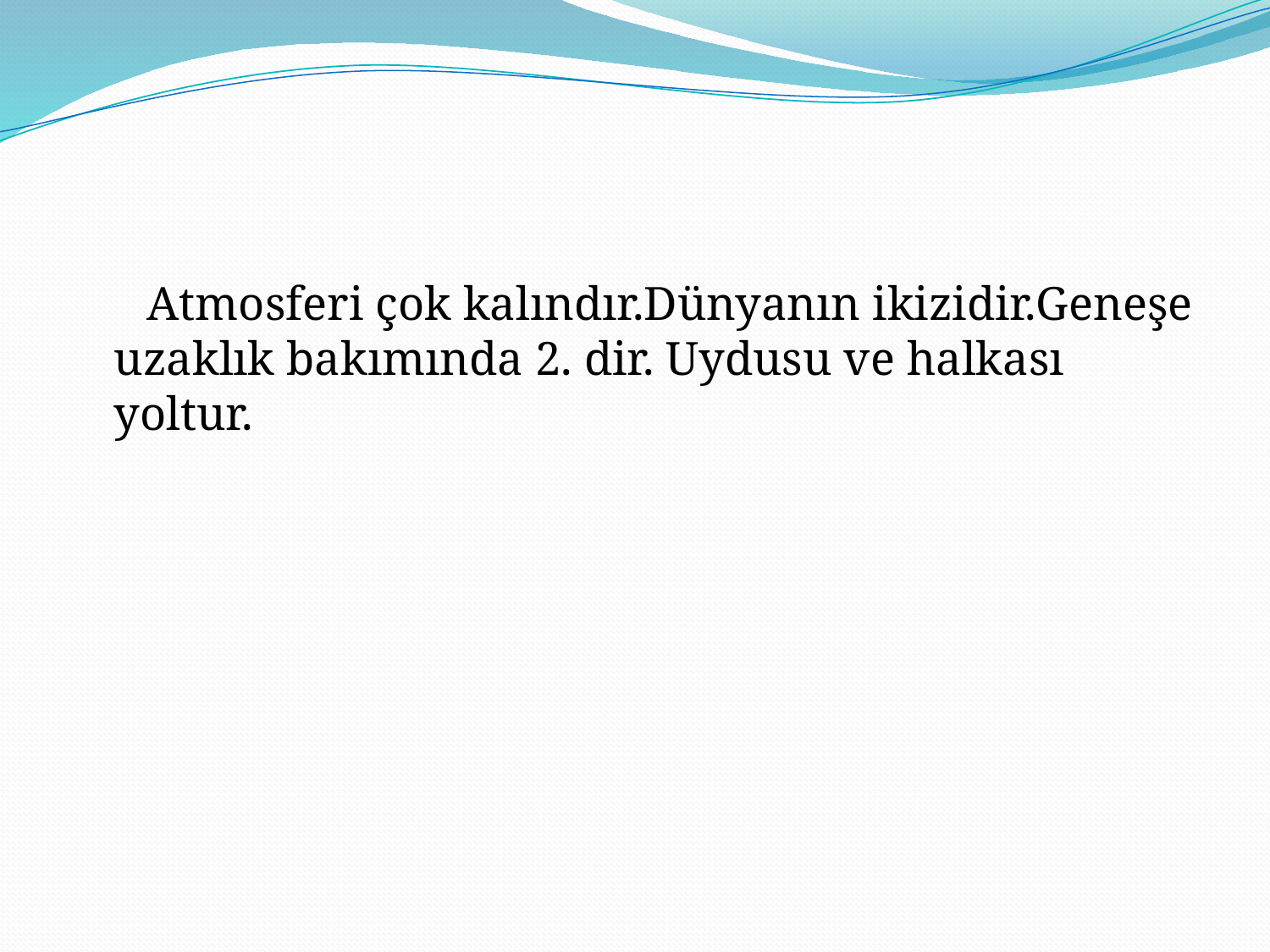

Atmosferi çok kalındır.Dünyanın ikizidir.Geneşe uzaklık bakımında 2. dir. Uydusu ve halkası yoltur.